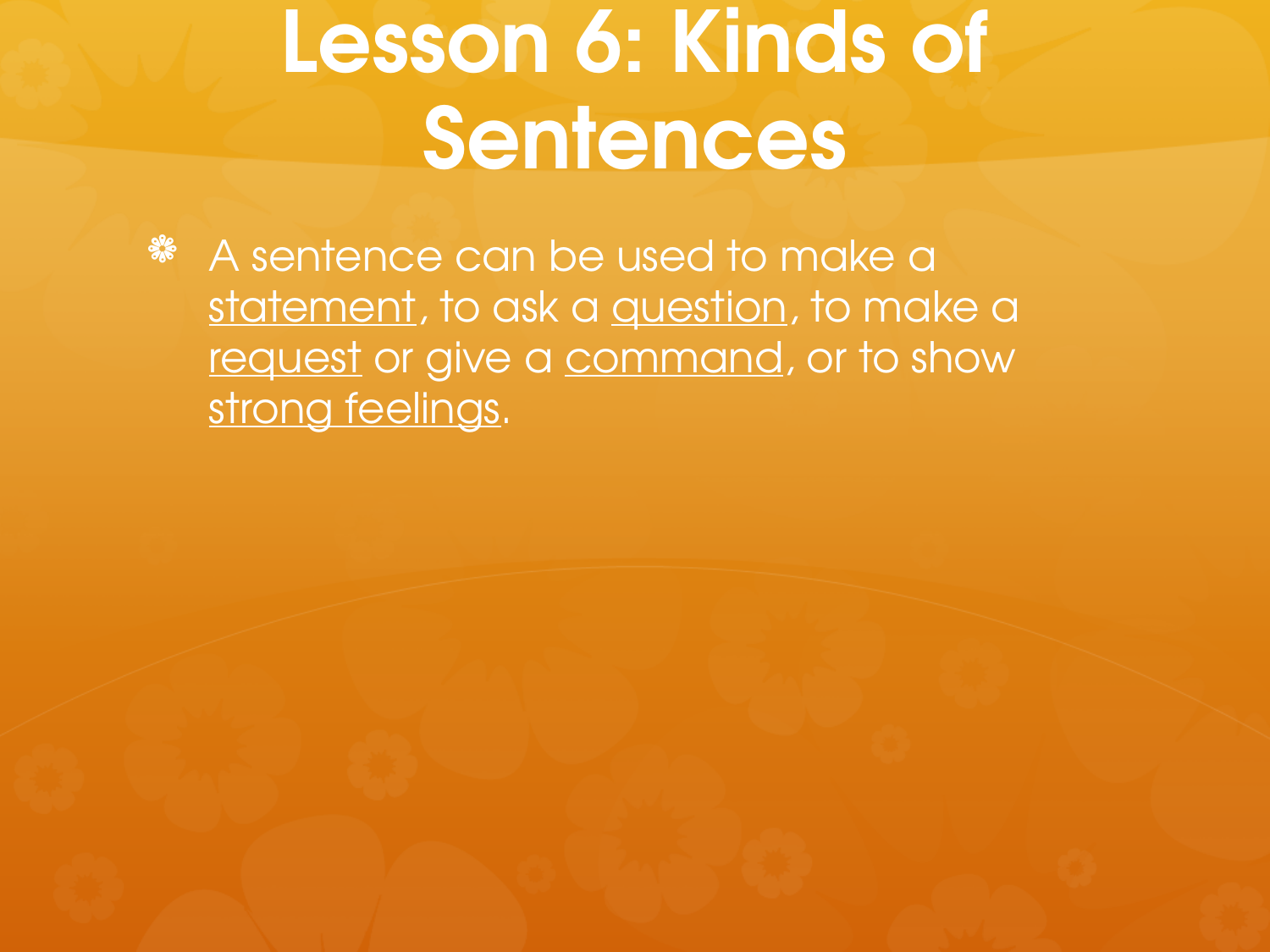

# Lesson 6: Kinds of Sentences
A sentence can be used to make a statement, to ask a question, to make a request or give a command, or to show strong feelings.